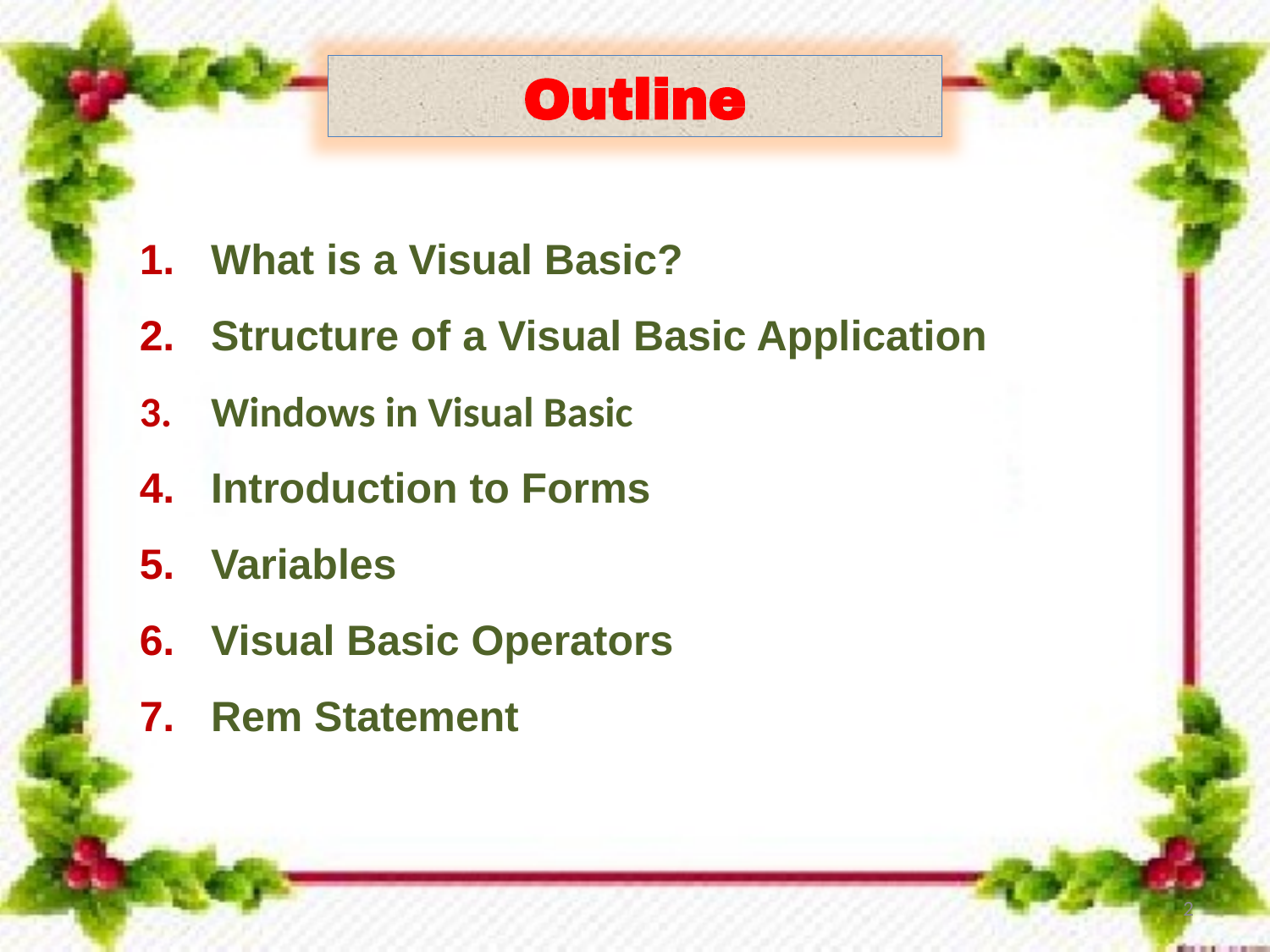

Outline
What is a Visual Basic?
Structure of a Visual Basic Application
Windows in Visual Basic
Introduction to Forms
Variables
Visual Basic Operators
Rem Statement
2